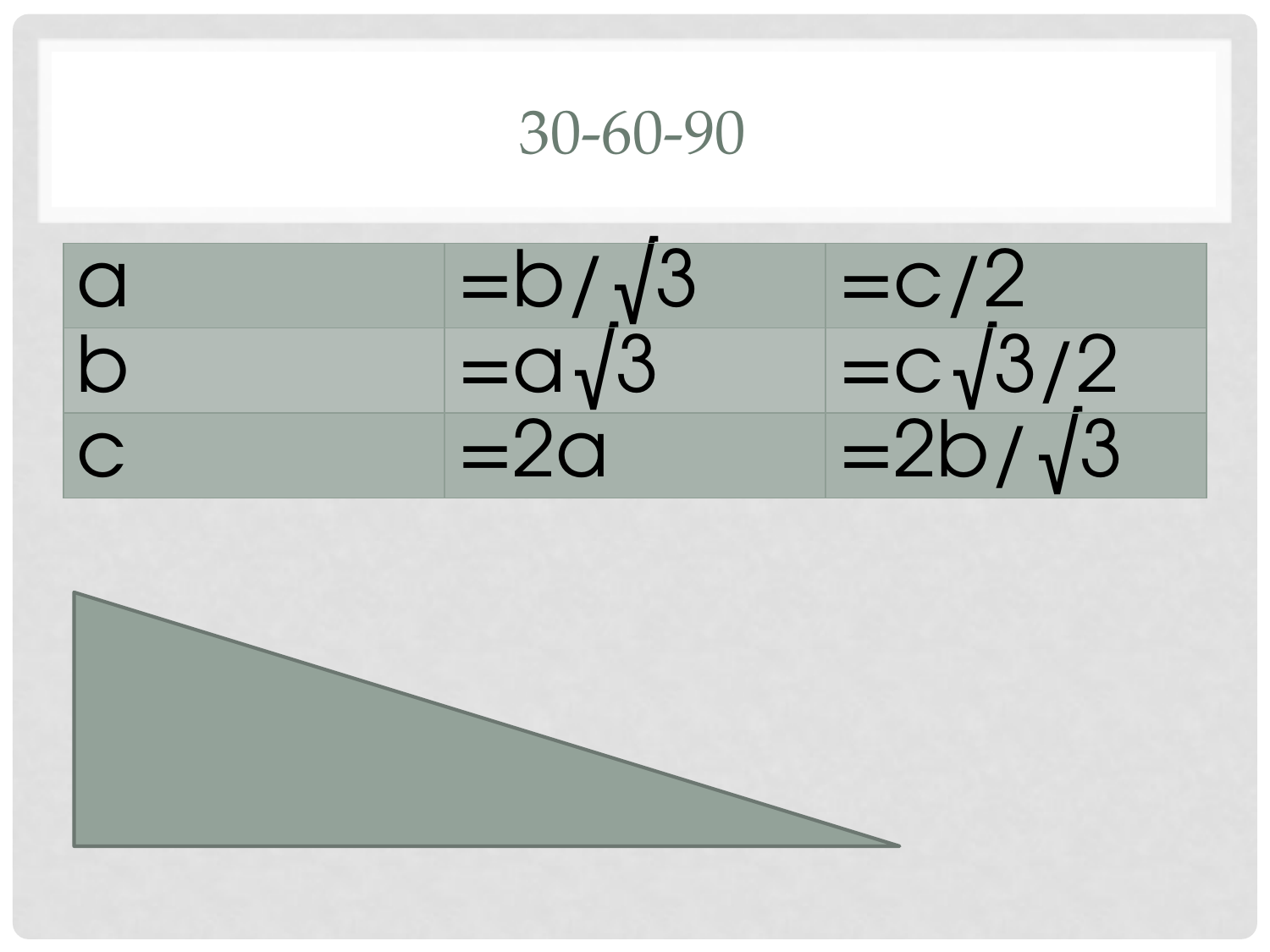

# 30-60-90
| a | =b/√3 | =c/2 |
| --- | --- | --- |
| b | =a√3 | =c√3/2 |
| c | =2a | =2b/√3 |